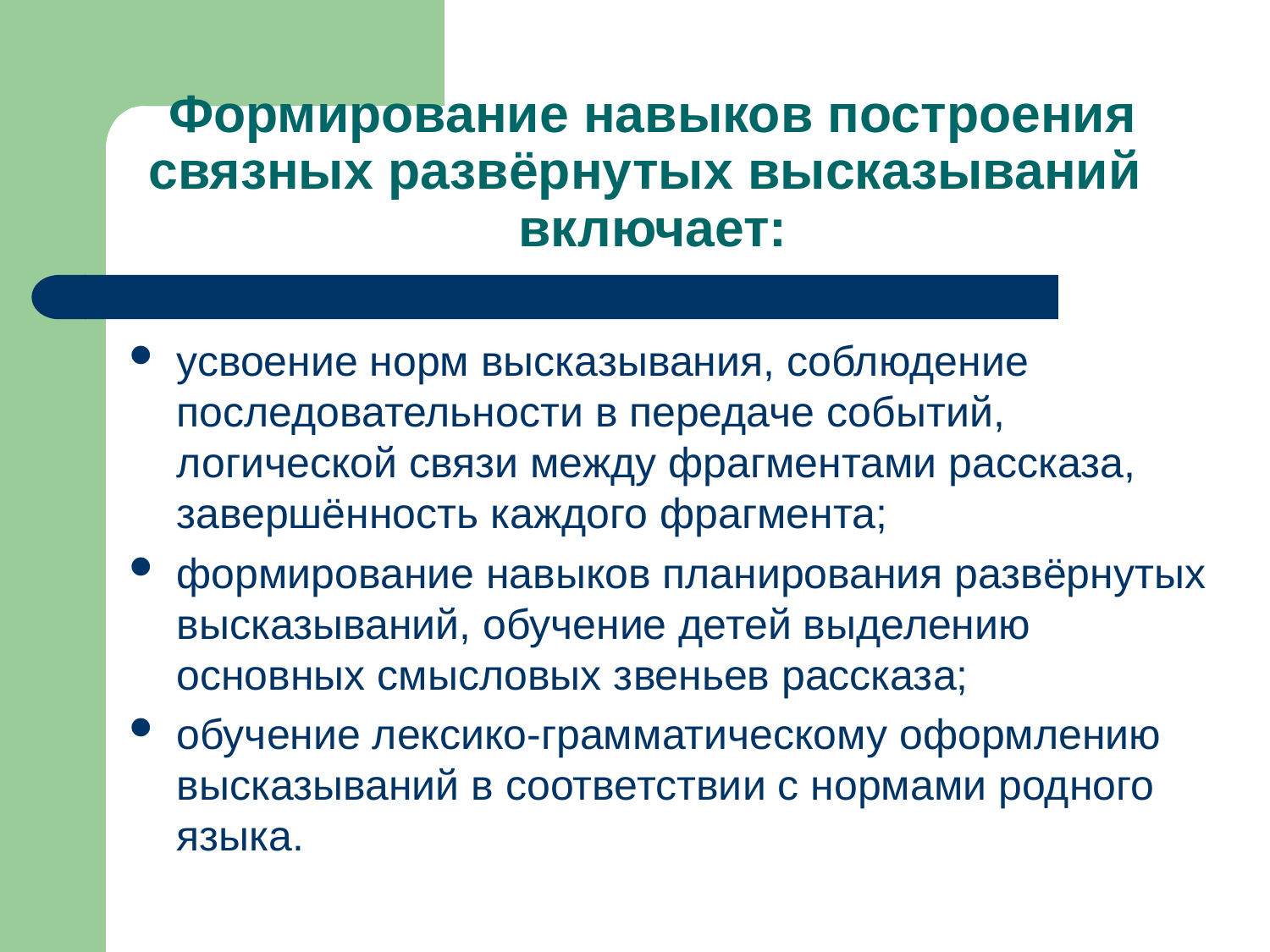

# Формирование навыков построения связных развёрнутых высказываний включает:
усвоение норм высказывания, соблюдение последовательности в передаче событий, логической связи между фрагментами рассказа, завершённость каждого фрагмента;
формирование навыков планирования развёрнутых высказываний, обучение детей выделению основных смысловых звеньев рассказа;
обучение лексико-грамматическому оформлению высказываний в соответствии с нормами родного языка.